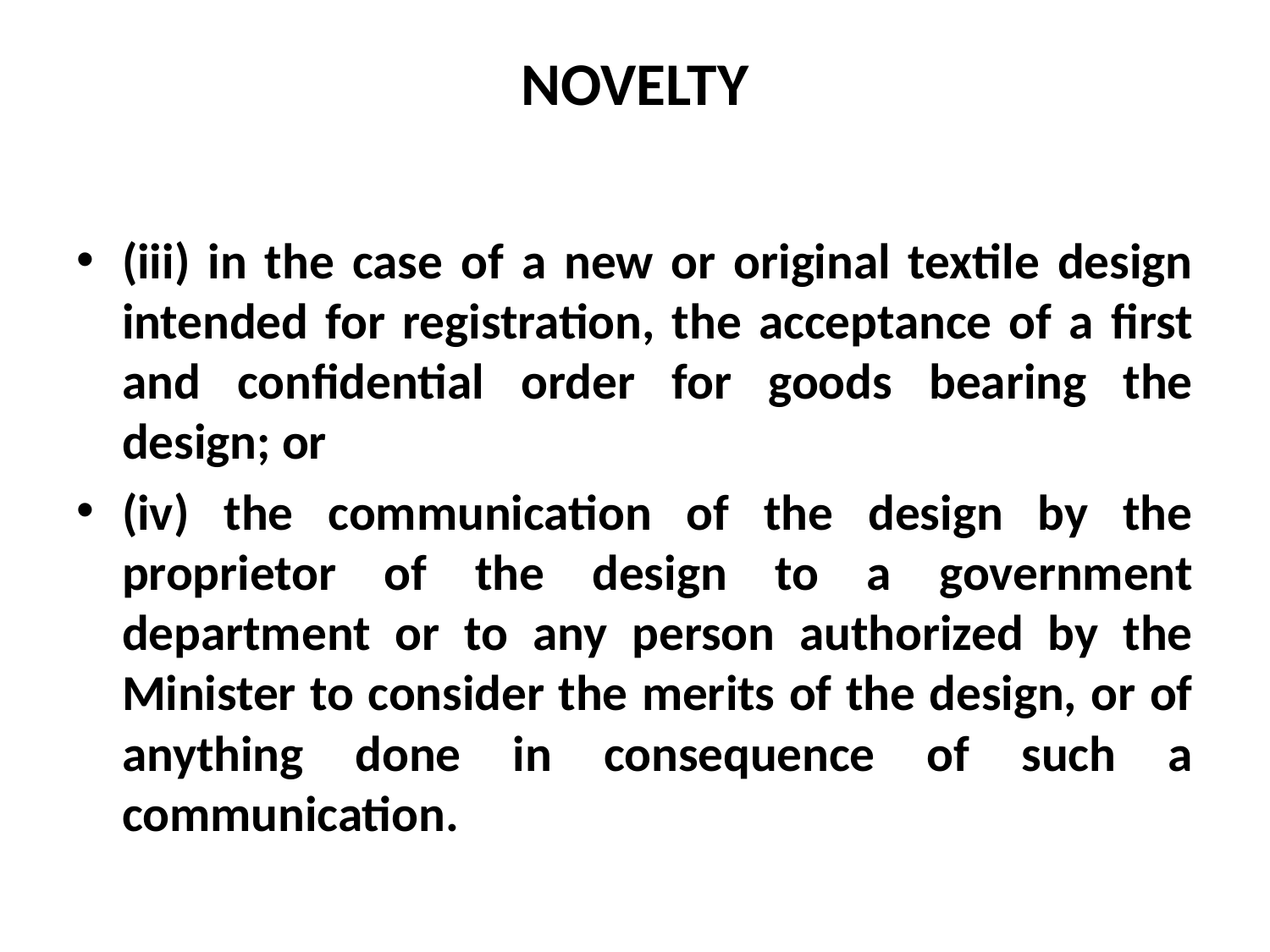

# NOVELTY
(iii) in the case of a new or original textile design intended for registration, the acceptance of a first and confidential order for goods bearing the design; or
(iv) the communication of the design by the proprietor of the design to a government department or to any person authorized by the Minister to consider the merits of the design, or of anything done in consequence of such a communication.